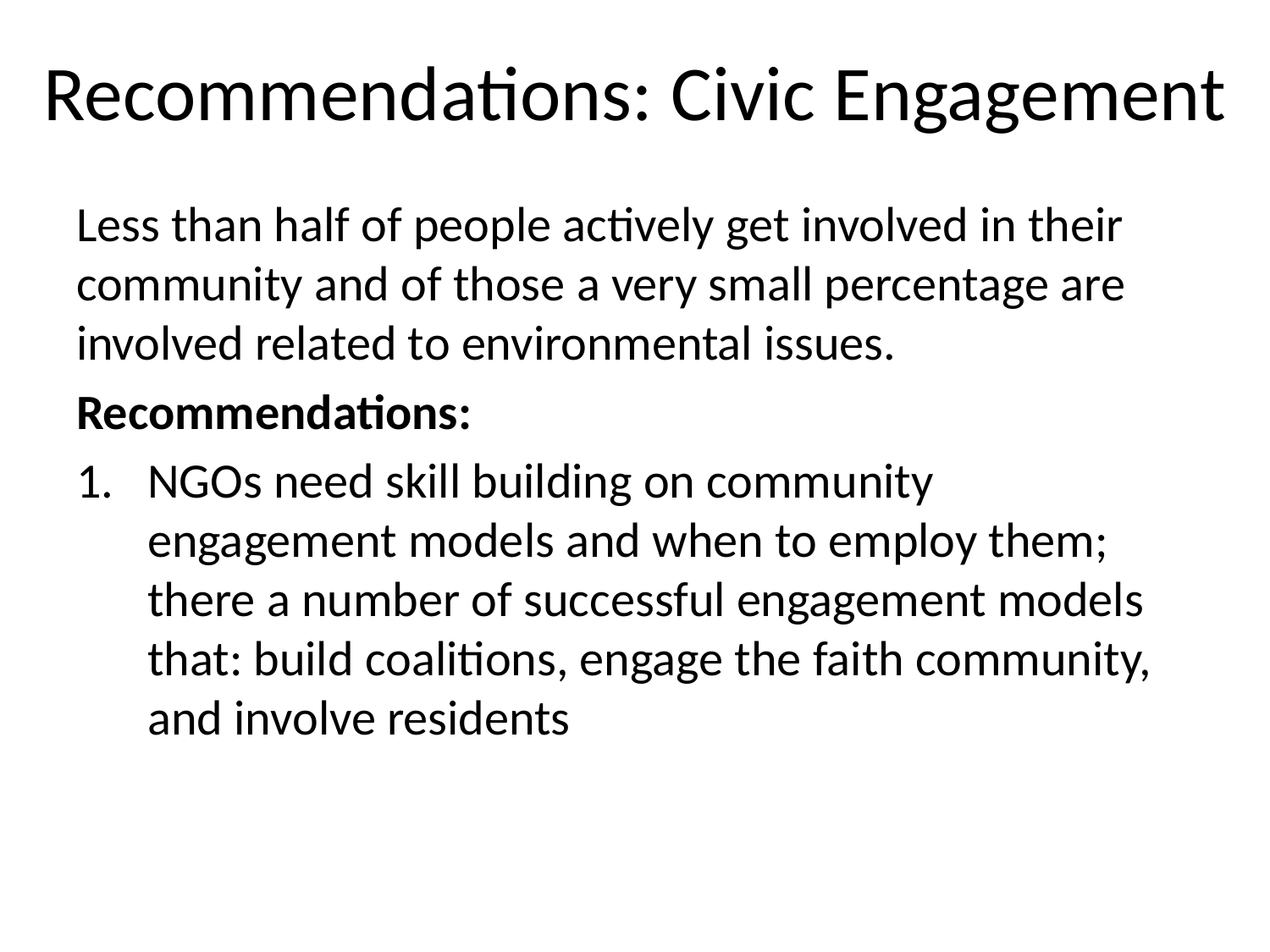

# Recommendations: Civic Engagement
Less than half of people actively get involved in their community and of those a very small percentage are involved related to environmental issues.
Recommendations:
NGOs need skill building on community engagement models and when to employ them; there a number of successful engagement models that: build coalitions, engage the faith community, and involve residents